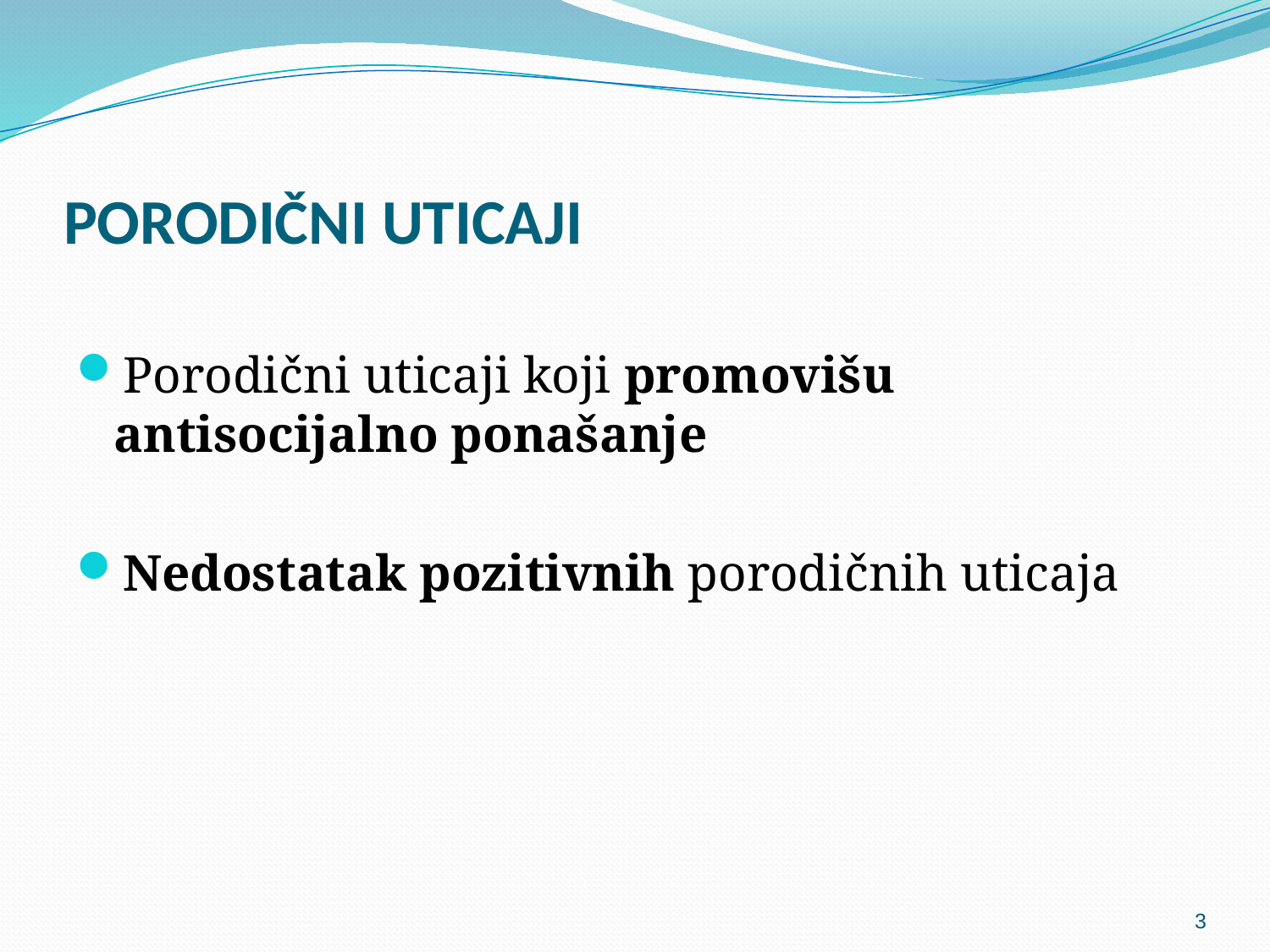

# PORODIČNI UTICAJI

Porodični uticaji koji promovišu antisocijalno ponašanje

Nedostatak pozitivnih porodičnih uticaja

3